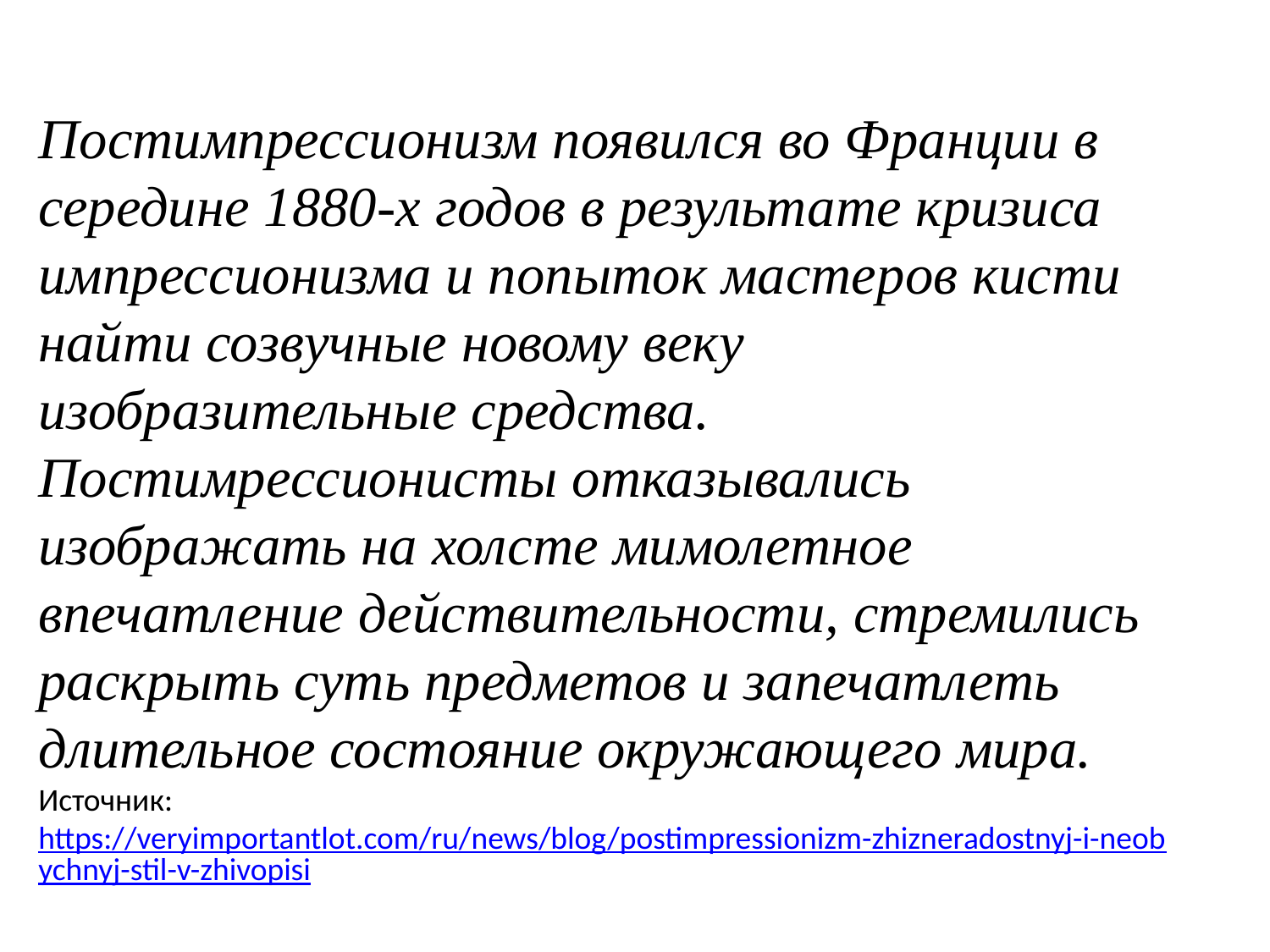

Постимпрессионизм появился во Франции в середине 1880-х годов в результате кризиса импрессионизма и попыток мастеров кисти найти созвучные новому веку изобразительные средства. Постимрессионисты отказывались изображать на холсте мимолетное впечатление действительности, стремились раскрыть суть предметов и запечатлеть длительное состояние окружающего мира.
Источник: https://veryimportantlot.com/ru/news/blog/postimpressionizm-zhizneradostnyj-i-neobychnyj-stil-v-zhivopisi